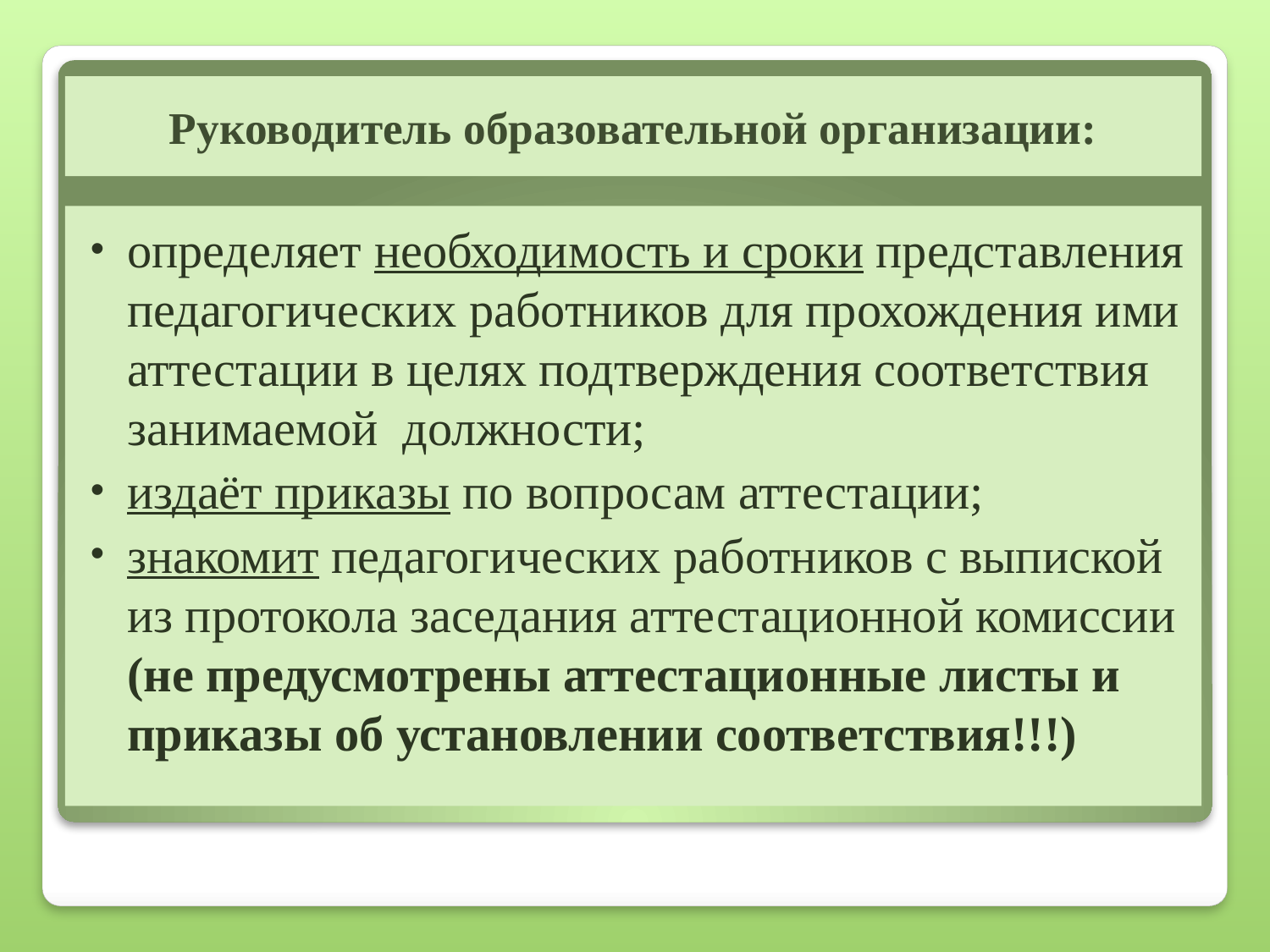

# Руководитель образовательной организации:
определяет необходимость и сроки представления педагогических работников для прохождения ими аттестации в целях подтверждения соответствия  занимаемой  должности;
издаёт приказы по вопросам аттестации;
знакомит педагогических работников с выпиской из протокола заседания аттестационной комиссии (не предусмотрены аттестационные листы и приказы об установлении соответствия!!!)